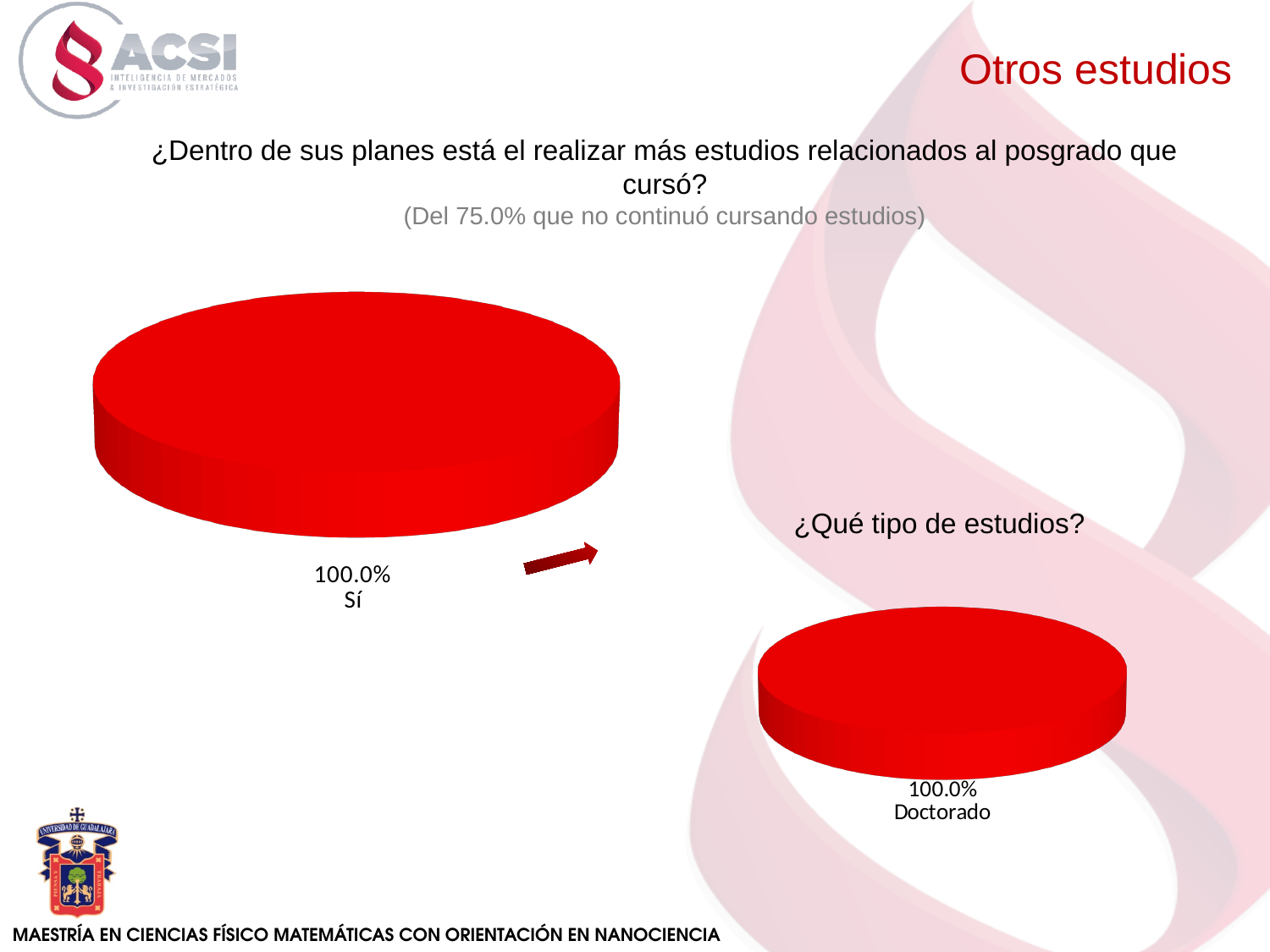

[unsupported chart]

Otros estudios
¿Dentro de sus planes está el realizar más estudios relacionados al posgrado que cursó?
(Del 75.0% que no continuó cursando estudios)

[unsupported chart]

¿Qué tipo de estudios?